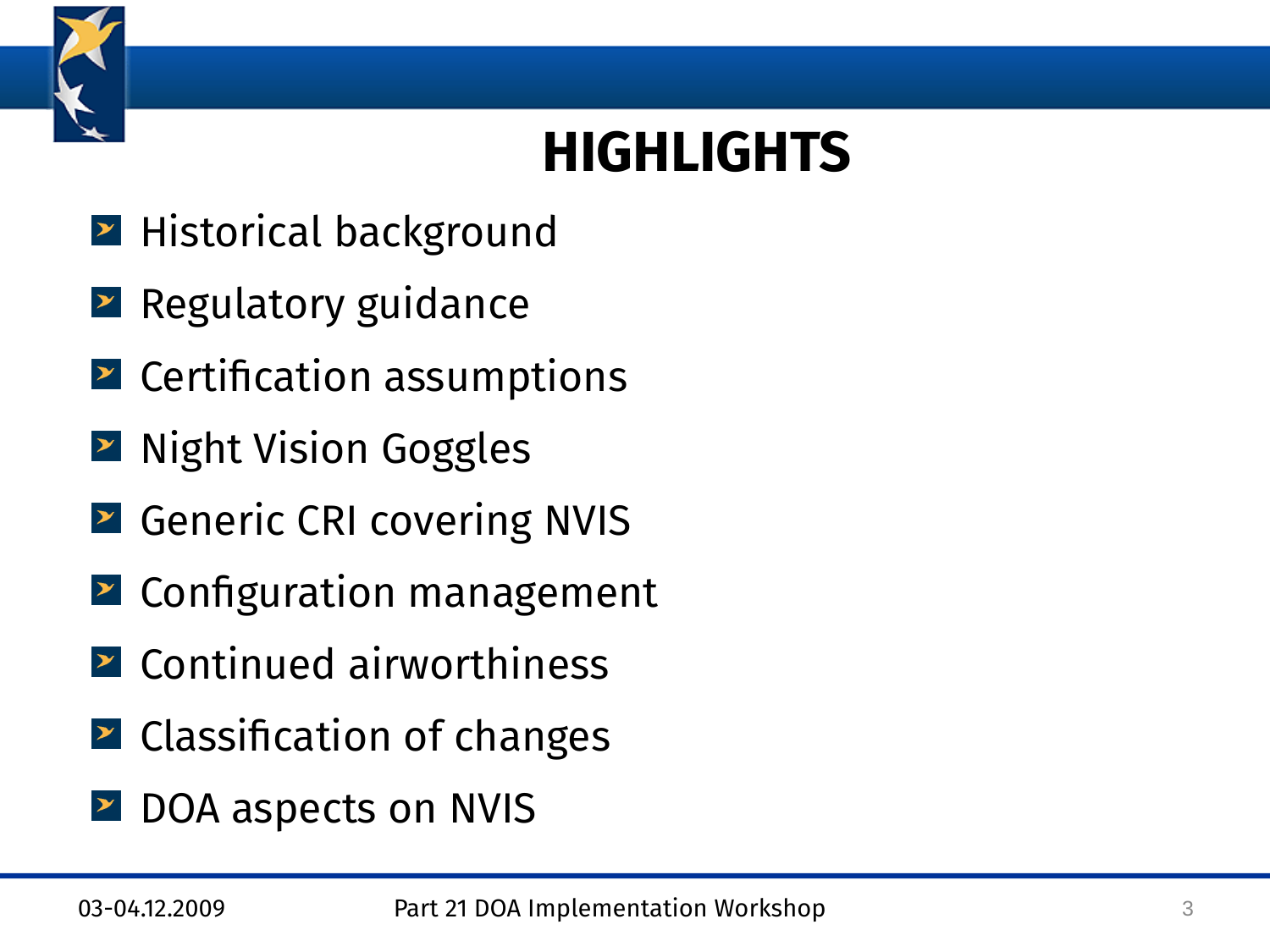

HIGHLIGHTS
Historical background
Regulatory guidance
Certification assumptions
Night Vision Goggles
Generic CRI covering NVIS
Configuration management
Continued airworthiness
Classification of changes
DOA aspects on NVIS
3
03-04.12.2009
Part 21 DOA Implementation Workshop